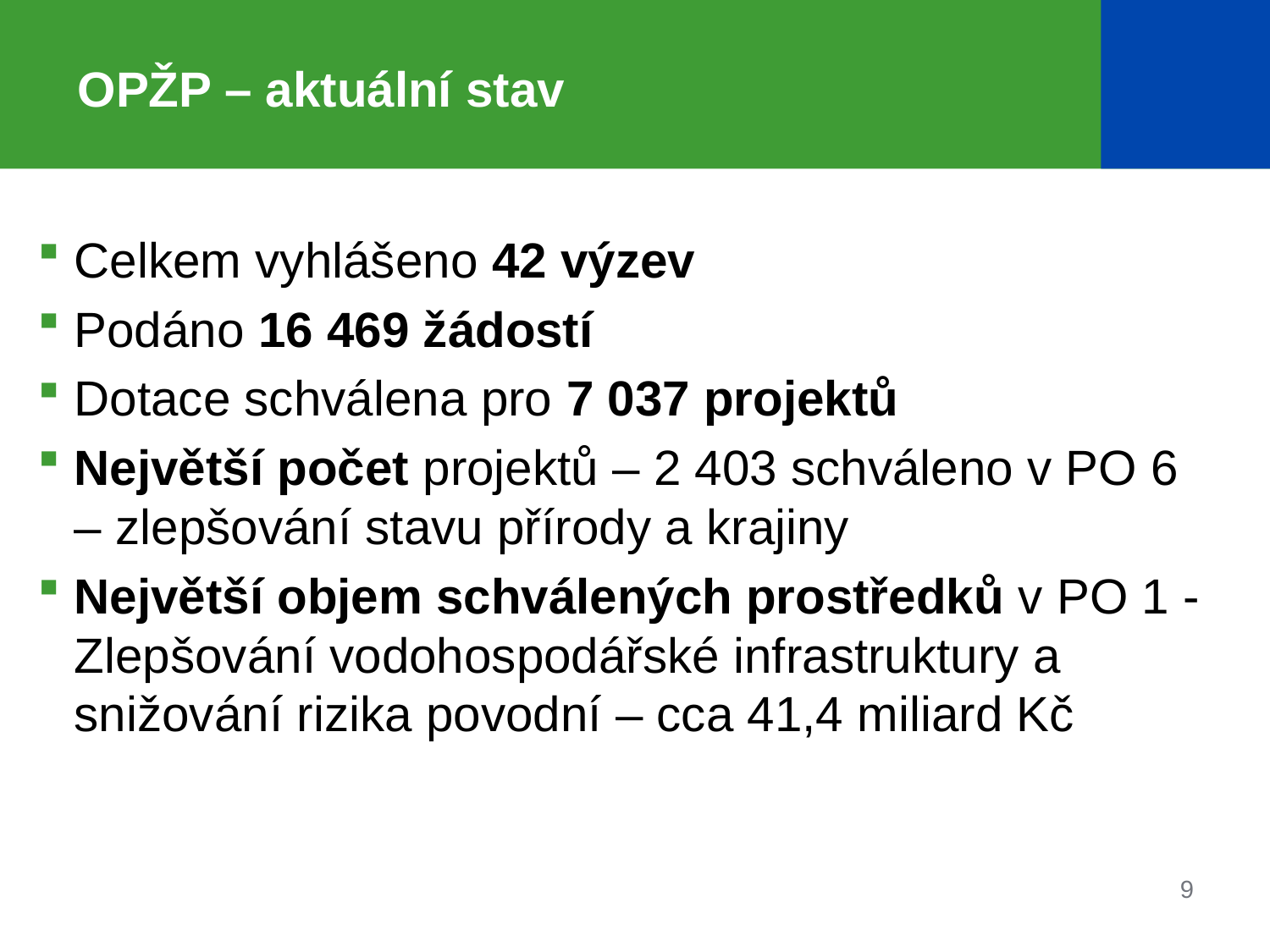

OPŽP – aktuální stav
Celkem vyhlášeno 42 výzev
Podáno 16 469 žádostí
Dotace schválena pro 7 037 projektů
Největší počet projektů – 2 403 schváleno v PO 6 – zlepšování stavu přírody a krajiny
Největší objem schválených prostředků v PO 1 - Zlepšování vodohospodářské infrastruktury a snižování rizika povodní – cca 41,4 miliard Kč

9